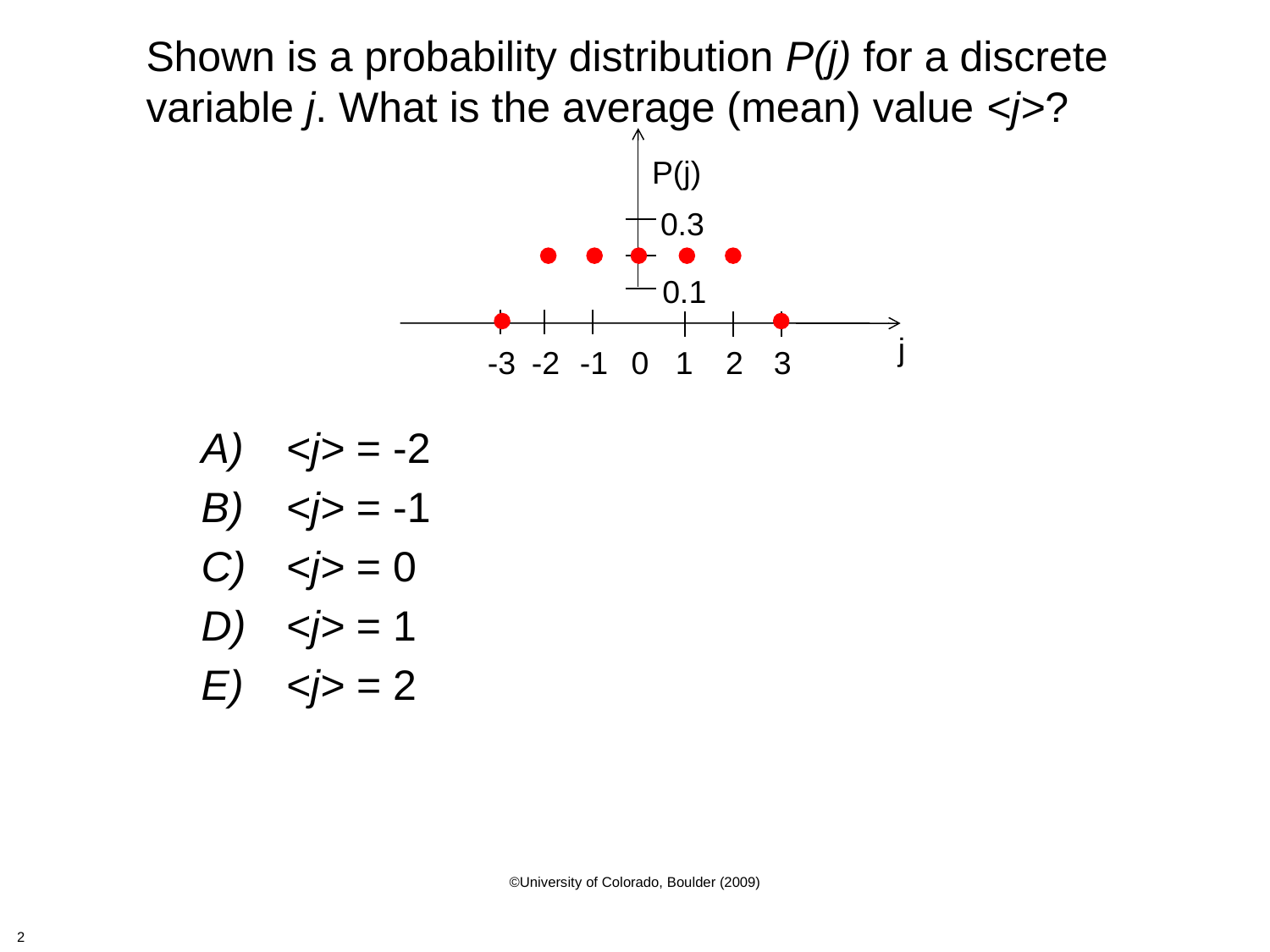

Shown is a probability distribution P(j) for a discrete variable j. What is the average (mean) value <j>?
P(j)
0.3

0.1

j
-3
-2
-1
1
2
3
0
<j> = -2
<j> = -1
<j> = 0
<j> = 1
<j> = 2

©University of Colorado, Boulder (2009)

2